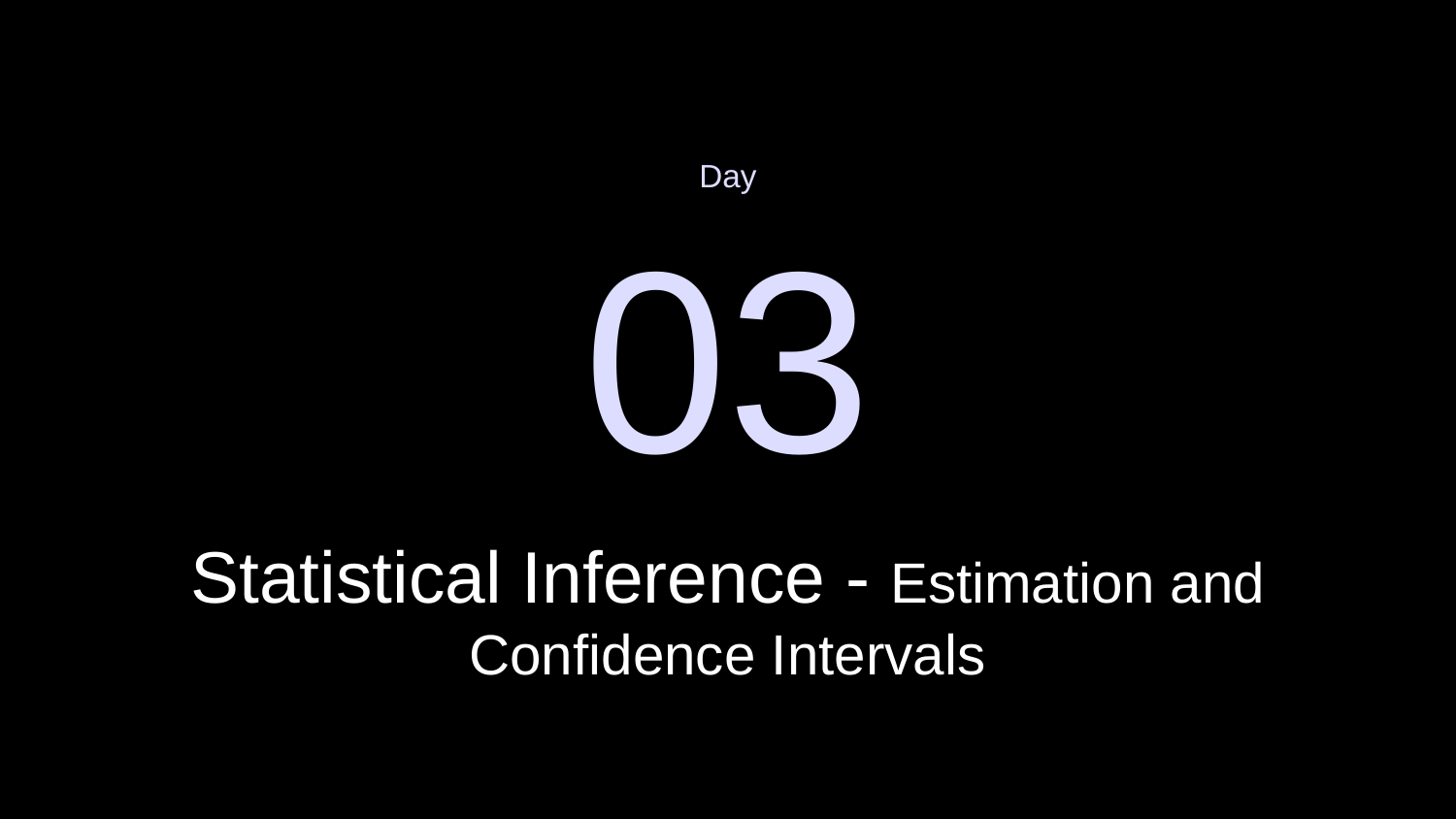

Day
03
# Statistical Inference - Estimation and Confidence Intervals